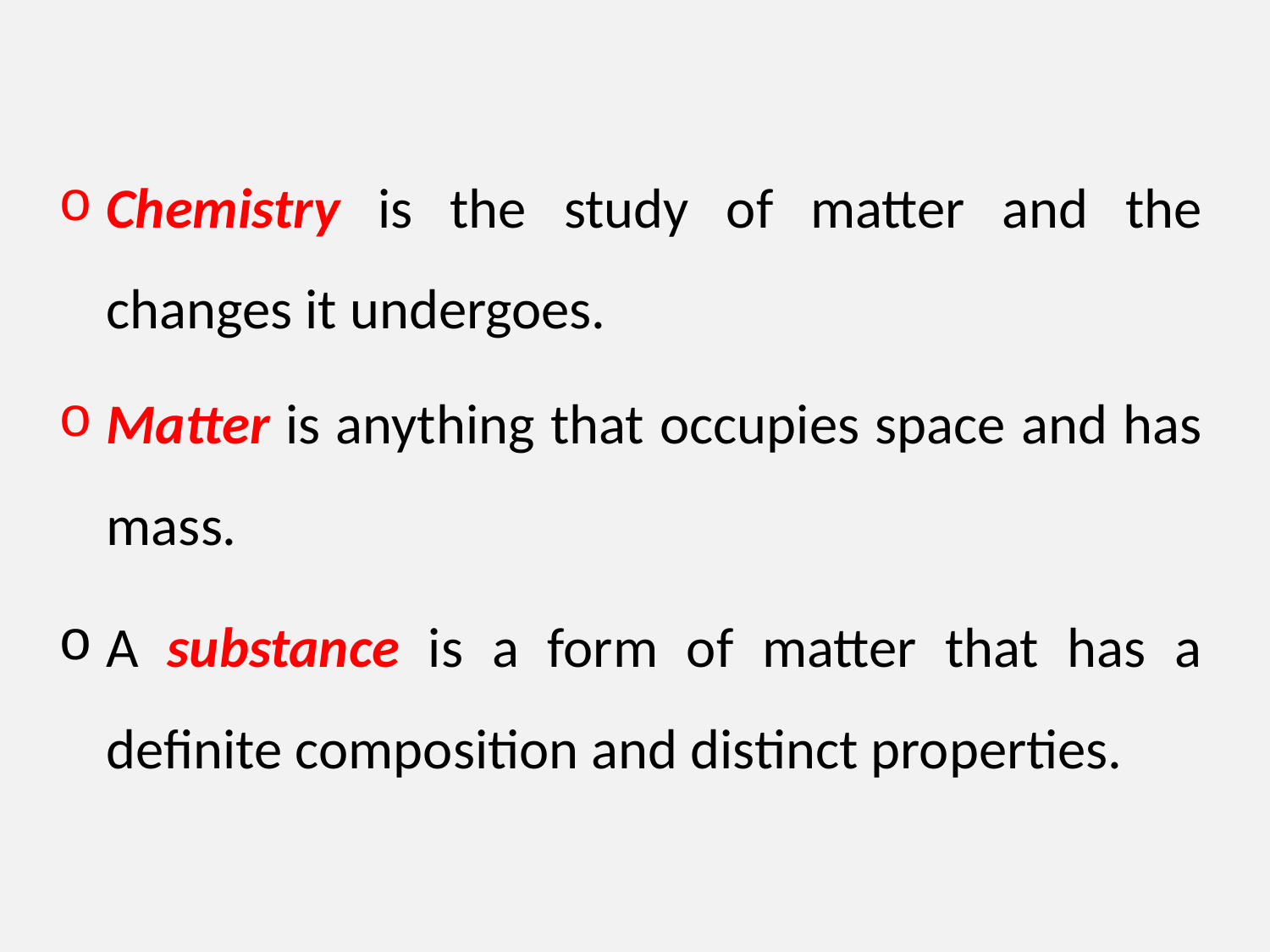

Chemistry is the study of matter and the changes it undergoes.
Matter is anything that occupies space and has mass.
A substance is a form of matter that has a definite composition and distinct properties.